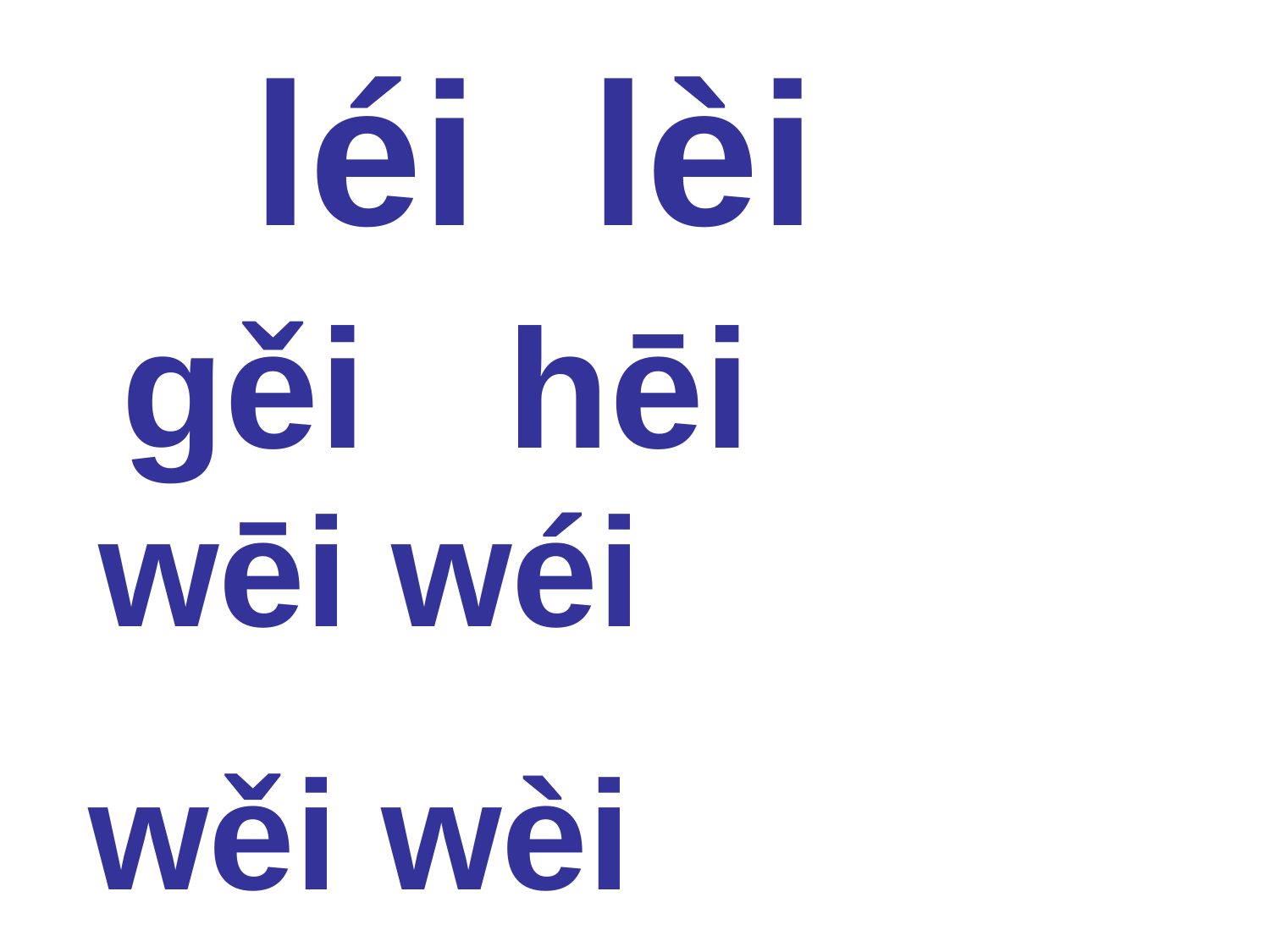

léi  lèi
gěi   hēi
      wēi wéi
 wěi wèi